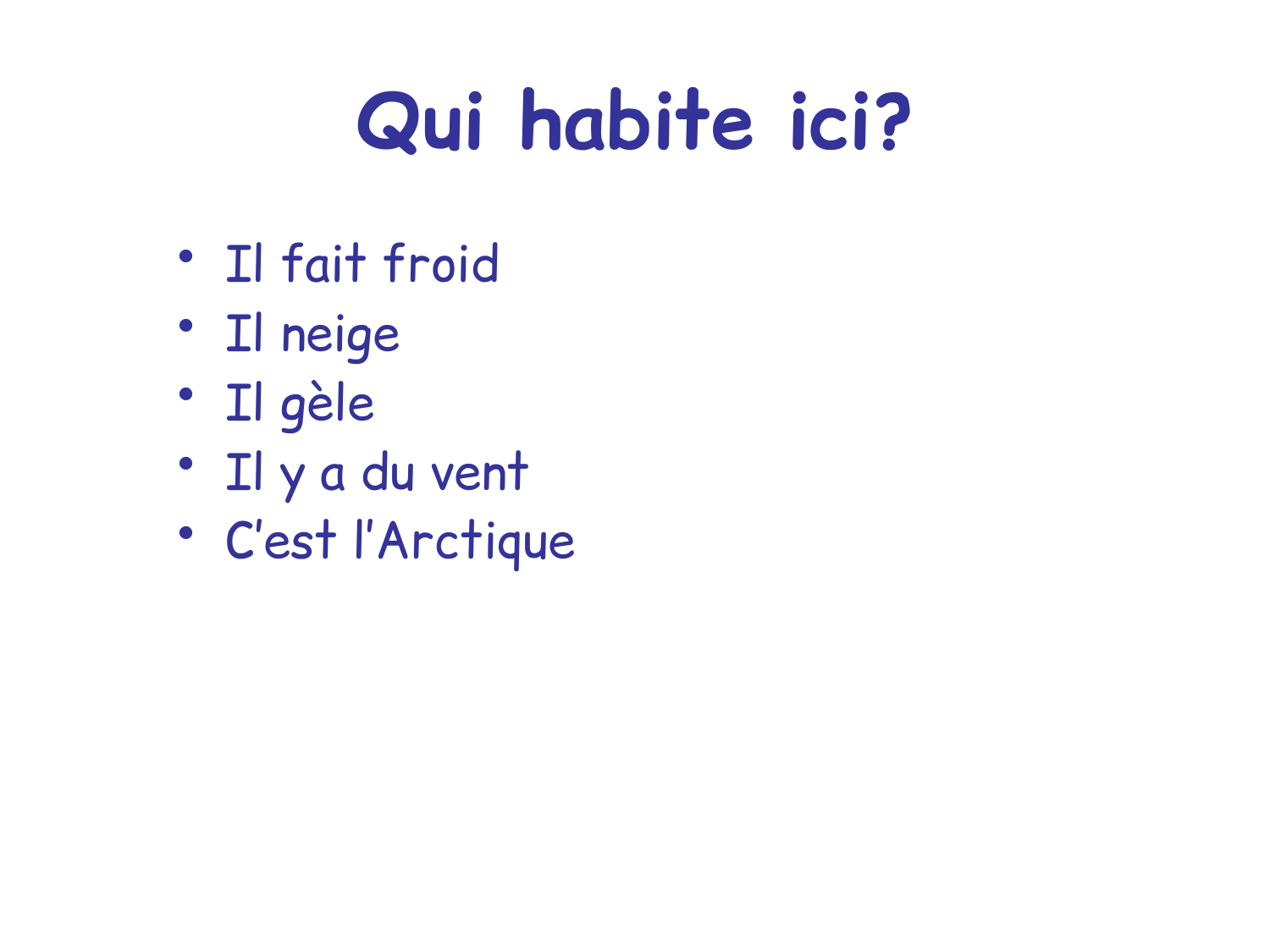

# Qui habite ici?
Il fait froid
Il neige
Il gèle
Il y a du vent
C’est l’Arctique